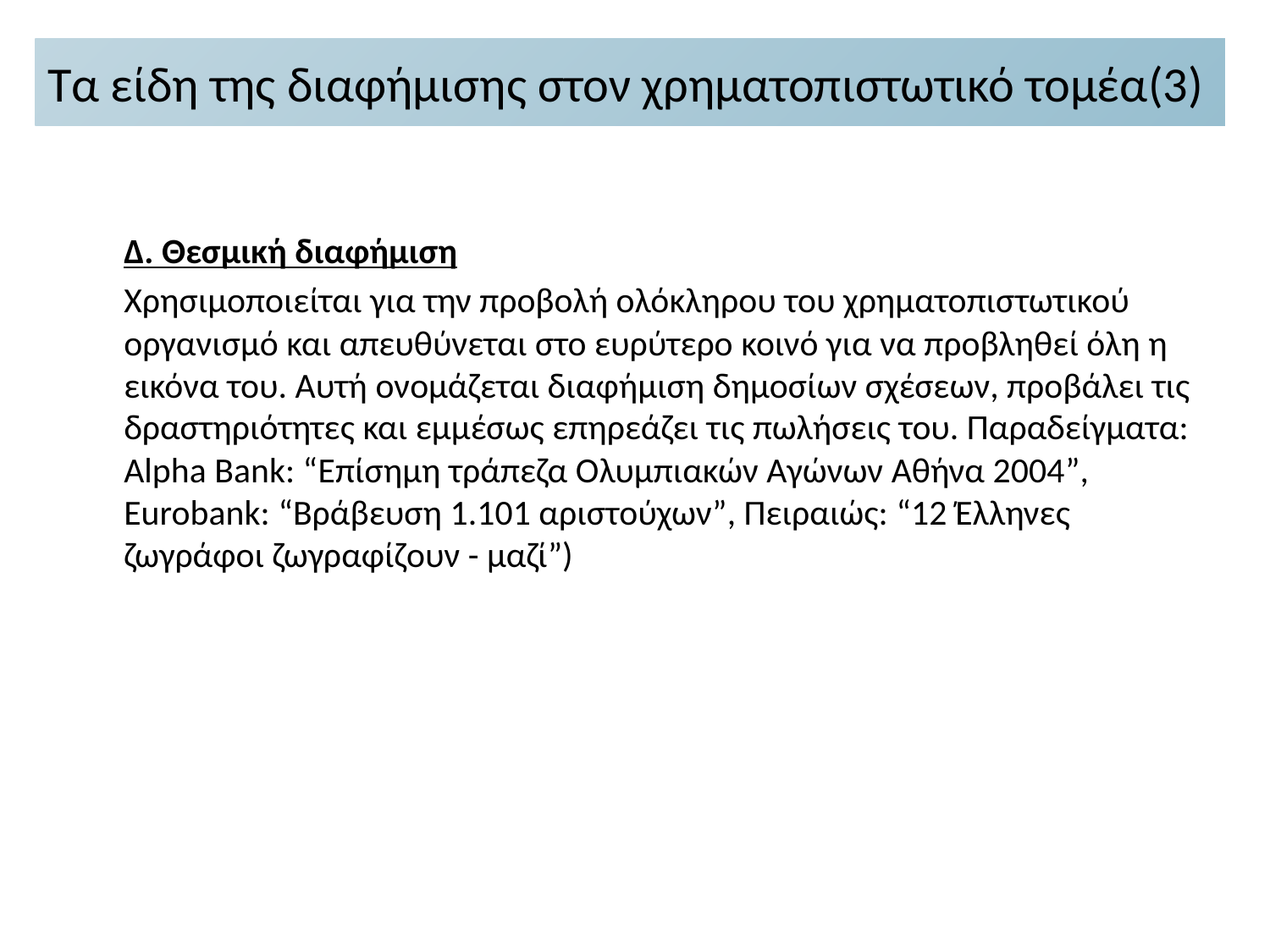

# Τα είδη της διαφήμισης στον χρηματοπιστωτικό τομέα(3)
Δ. Θεσμική διαφήμιση
Χρησιμοποιείται για την προβολή ολόκληρου του χρηματοπιστωτικού οργανισμό και απευθύνεται στο ευρύτερο κοινό για να προβληθεί όλη η εικόνα του. Αυτή ονομάζεται διαφήμιση δημοσίων σχέσεων, προβάλει τις δραστηριότητες και εμμέσως επηρεάζει τις πωλήσεις του. Παραδείγματα: Alpha Bank: “Επίσημη τράπεζα Ολυμπιακών Αγώνων Αθήνα 2004”, Eurobank: “Βράβευση 1.101 αριστούχων”, Πειραιώς: “12 Έλληνες ζωγράφοι ζωγραφίζουν - μαζί”)